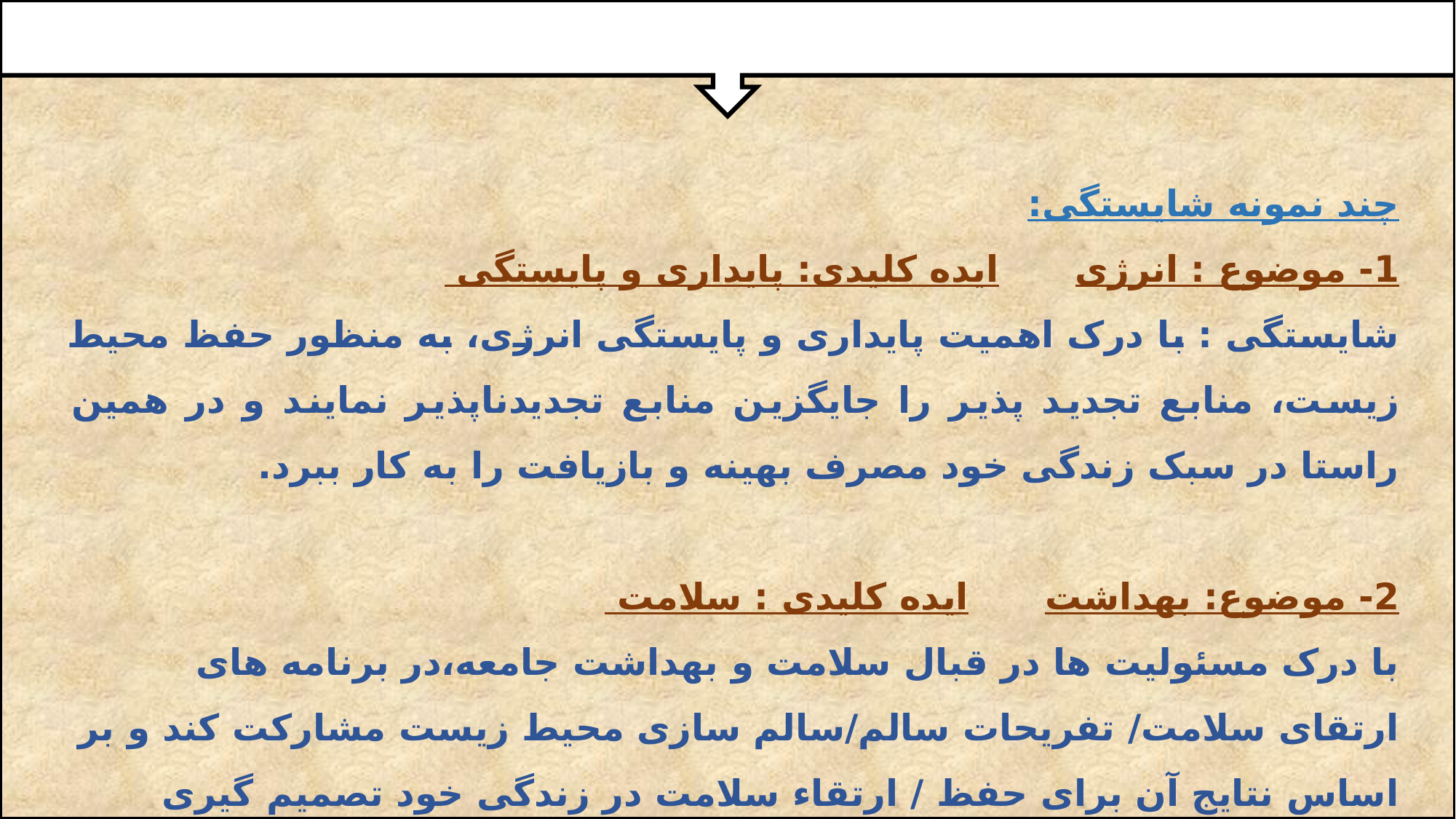

چند نمونه شایستگی:
1- موضوع : انرژی      ایده کلیدی: پایداری و پایستگی
شایستگی : با درک اهمیت پایداری و پایستگی انرژی، به منظور حفظ محیط زیست، منابع تجدید پذیر را جایگزین منابع تجدیدناپذیر نمایند و در همین راستا در سبک زندگی خود مصرف بهینه و بازیافت را به کار ببرد.

2- موضوع: بهداشت      ایده کلیدی : سلامت
با درک مسئولیت ها در قبال سلامت و بهداشت جامعه،در برنامه های ارتقای سلامت/ تفریحات سالم/سالم سازی محیط زیست مشارکت کند و بر اساس نتایج آن برای حفظ / ارتقاء سلامت در زندگی خود تصمیم گیری نماید.